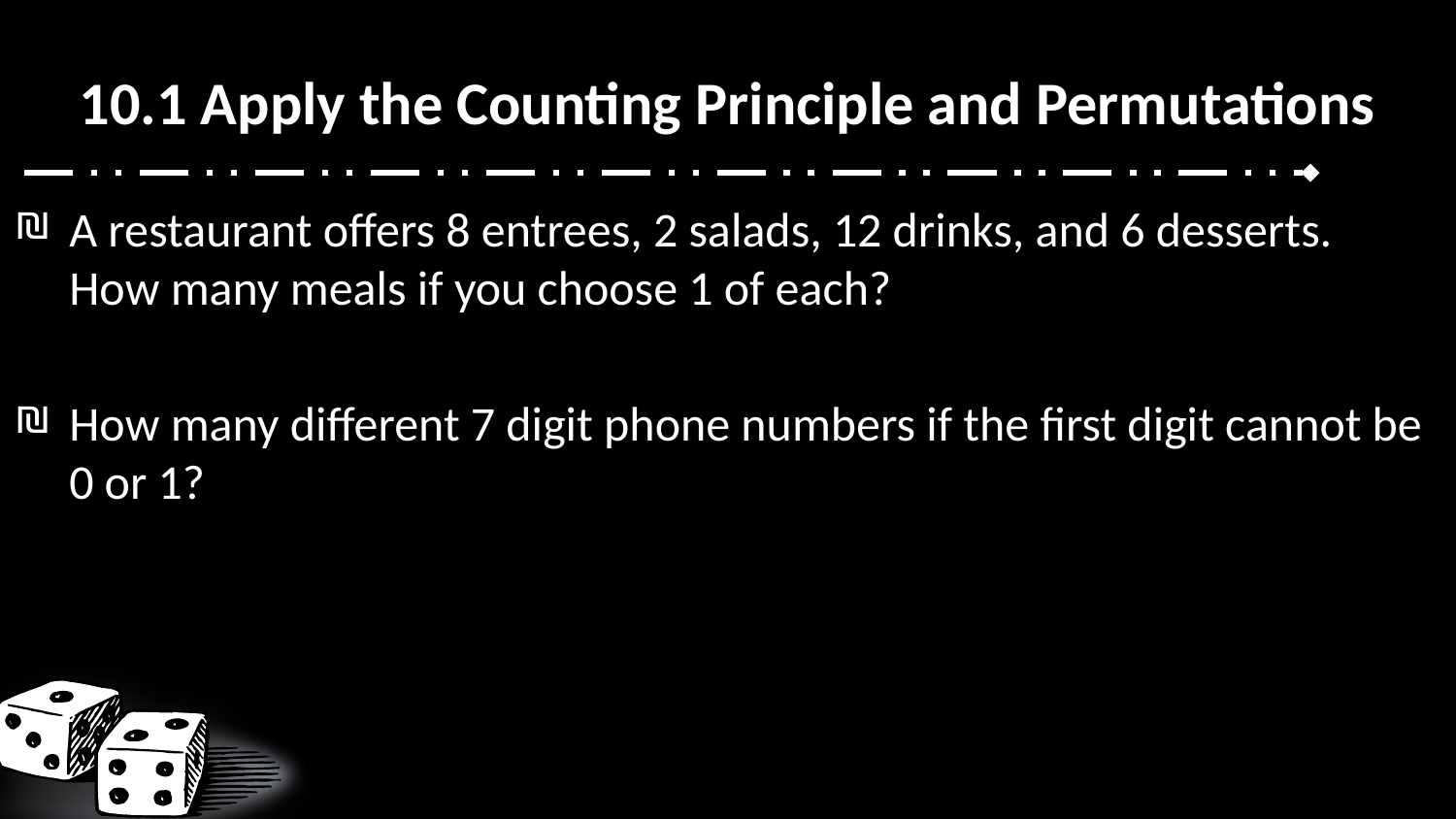

# 10.1 Apply the Counting Principle and Permutations
A restaurant offers 8 entrees, 2 salads, 12 drinks, and 6 desserts.  How many meals if you choose 1 of each?

How many different 7 digit phone numbers if the first digit cannot be 0 or 1?